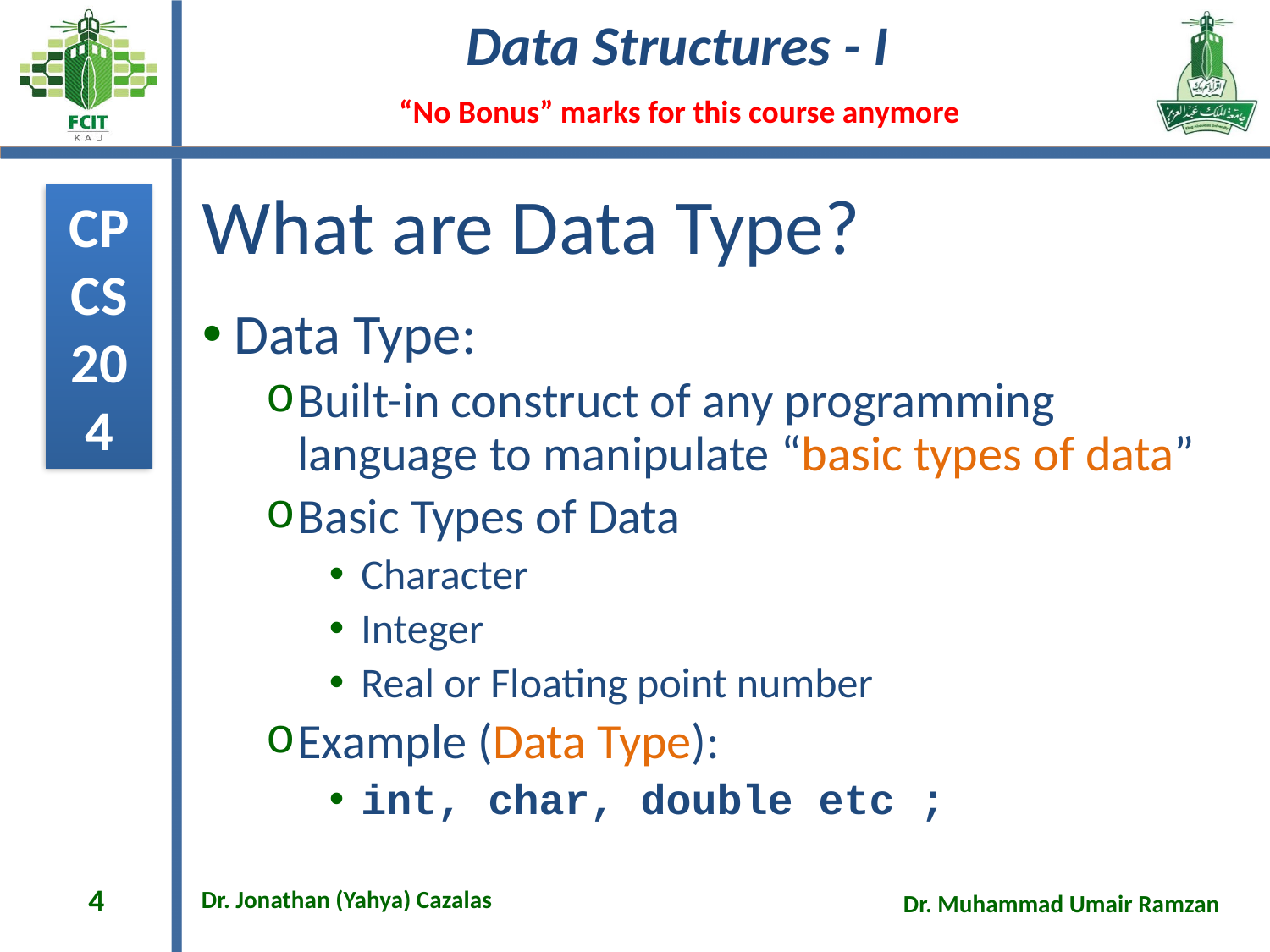

# What are Data Type?
Data Type:
Built-in construct of any programming language to manipulate “basic types of data”
Basic Types of Data
Character
Integer
Real or Floating point number
Example (Data Type):
int, char, double etc ;

4